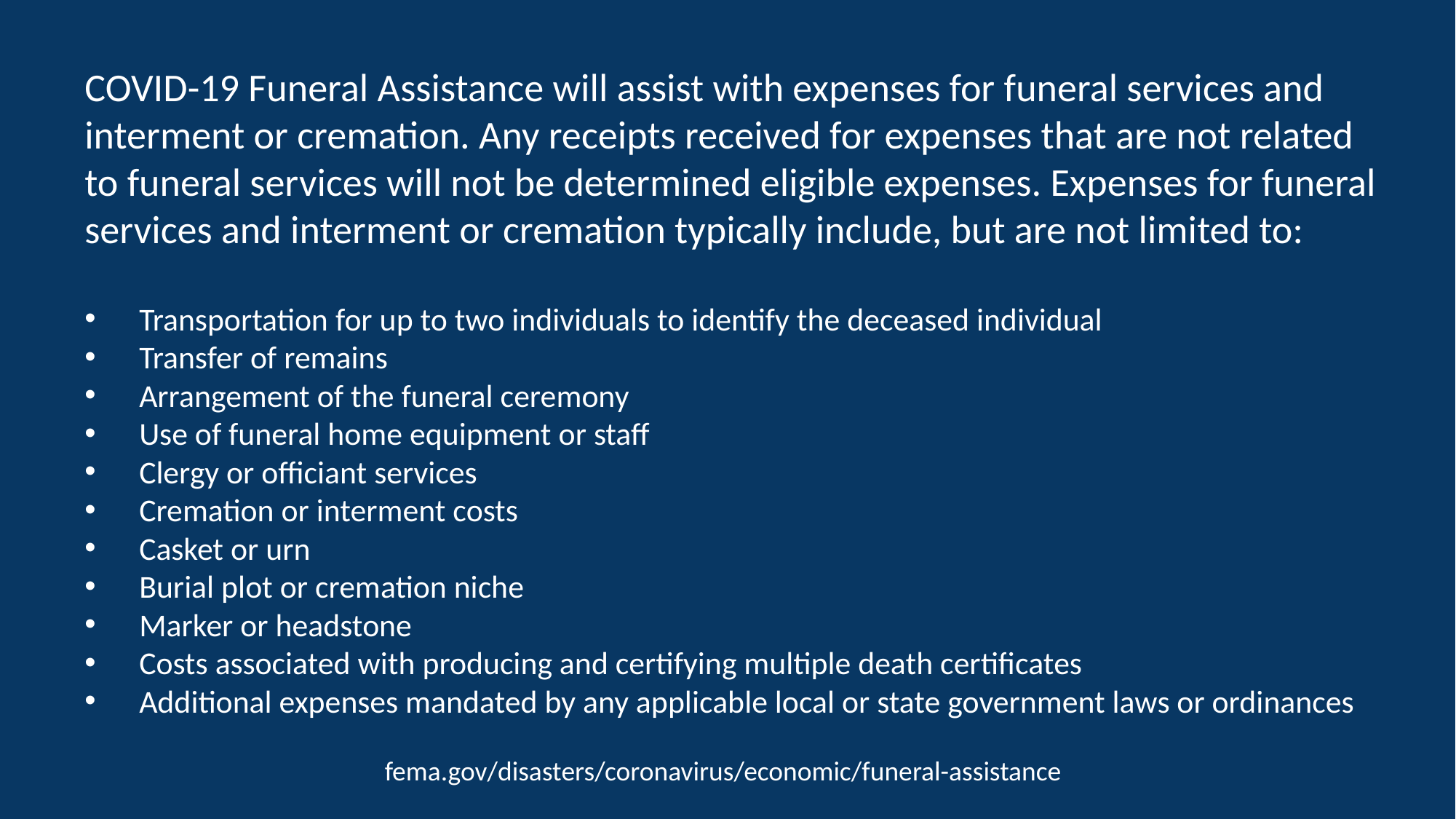

COVID-19 Funeral Assistance will assist with expenses for funeral services and interment or cremation. Any receipts received for expenses that are not related to funeral services will not be determined eligible expenses. Expenses for funeral services and interment or cremation typically include, but are not limited to:

Transportation for up to two individuals to identify the deceased individual
Transfer of remains
Arrangement of the funeral ceremony
Use of funeral home equipment or staff
Clergy or officiant services
Cremation or interment costs
Casket or urn
Burial plot or cremation niche
Marker or headstone
Costs associated with producing and certifying multiple death certificates
Additional expenses mandated by any applicable local or state government laws or ordinances

fema.gov/disasters/coronavirus/economic/funeral-assistance